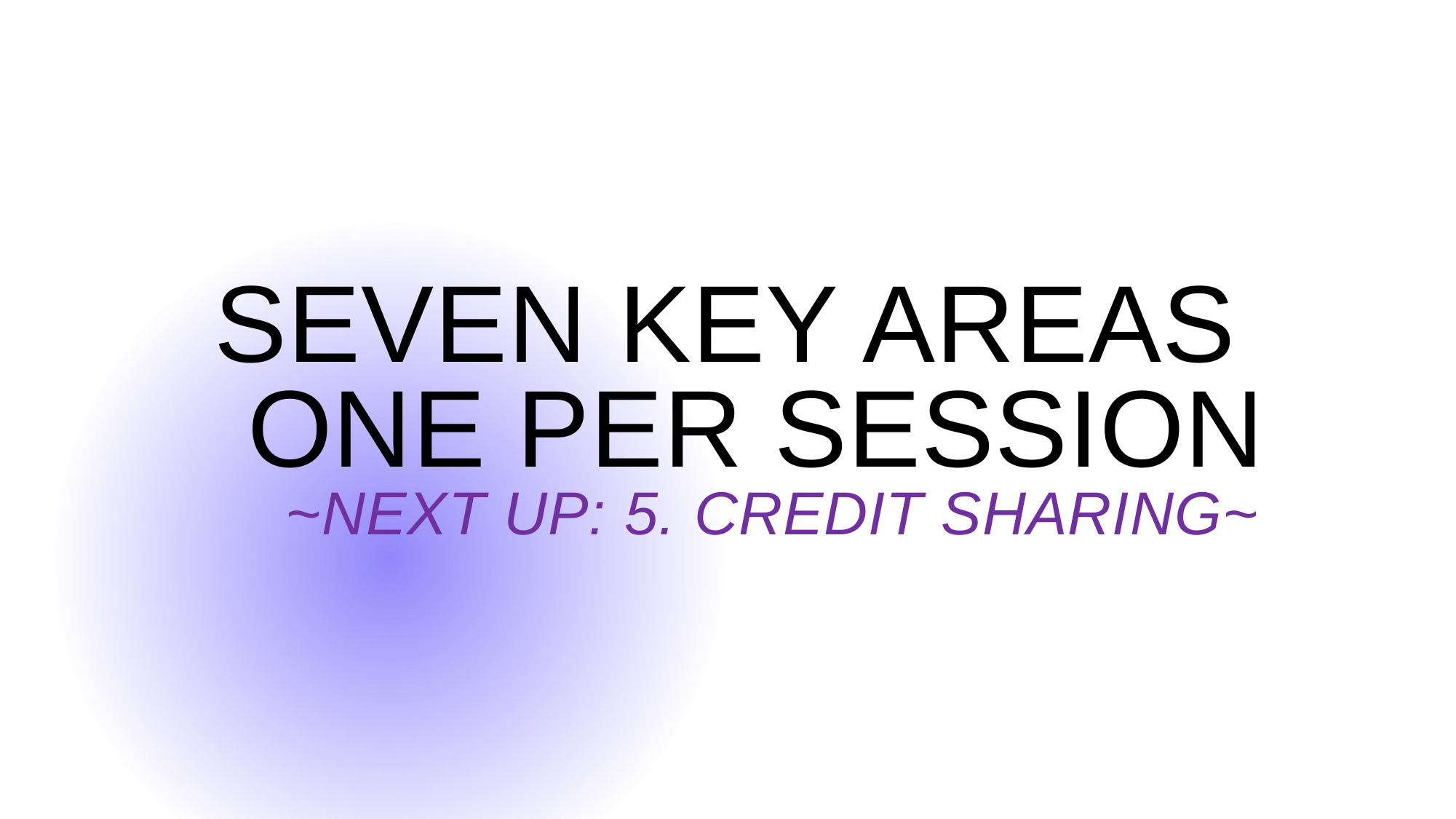

# Seven Key Areas One Per SessioN ~Next Up: 5. Credit Sharing~